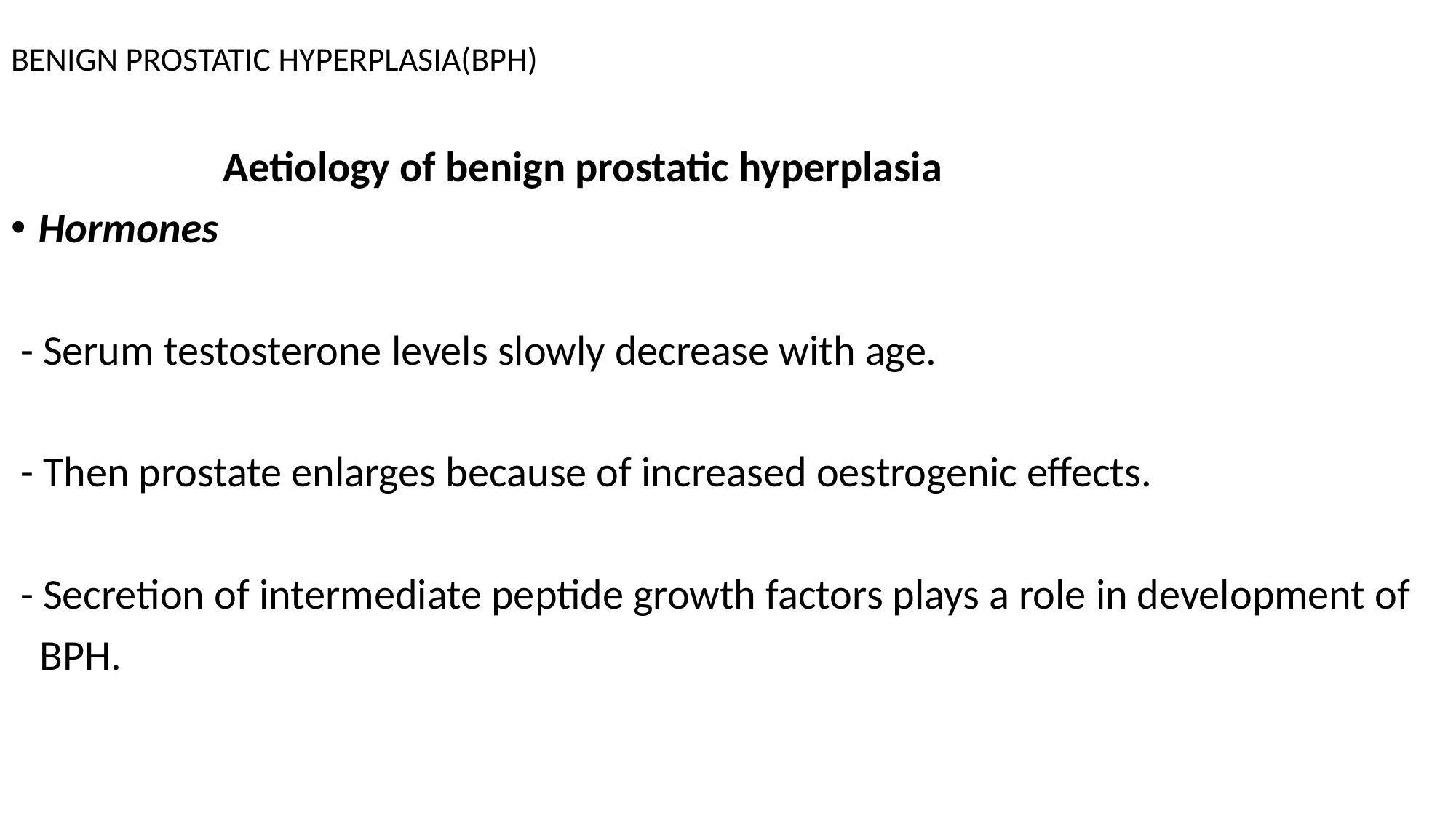

# BENIGN PROSTATIC HYPERPLASIA(BPH)
                      Aetiology of benign prostatic hyperplasia
Hormones

 - Serum testosterone levels slowly decrease with age.

 - Then prostate enlarges because of increased oestrogenic effects.

 - Secretion of intermediate peptide growth factors plays a role in development of
   BPH.